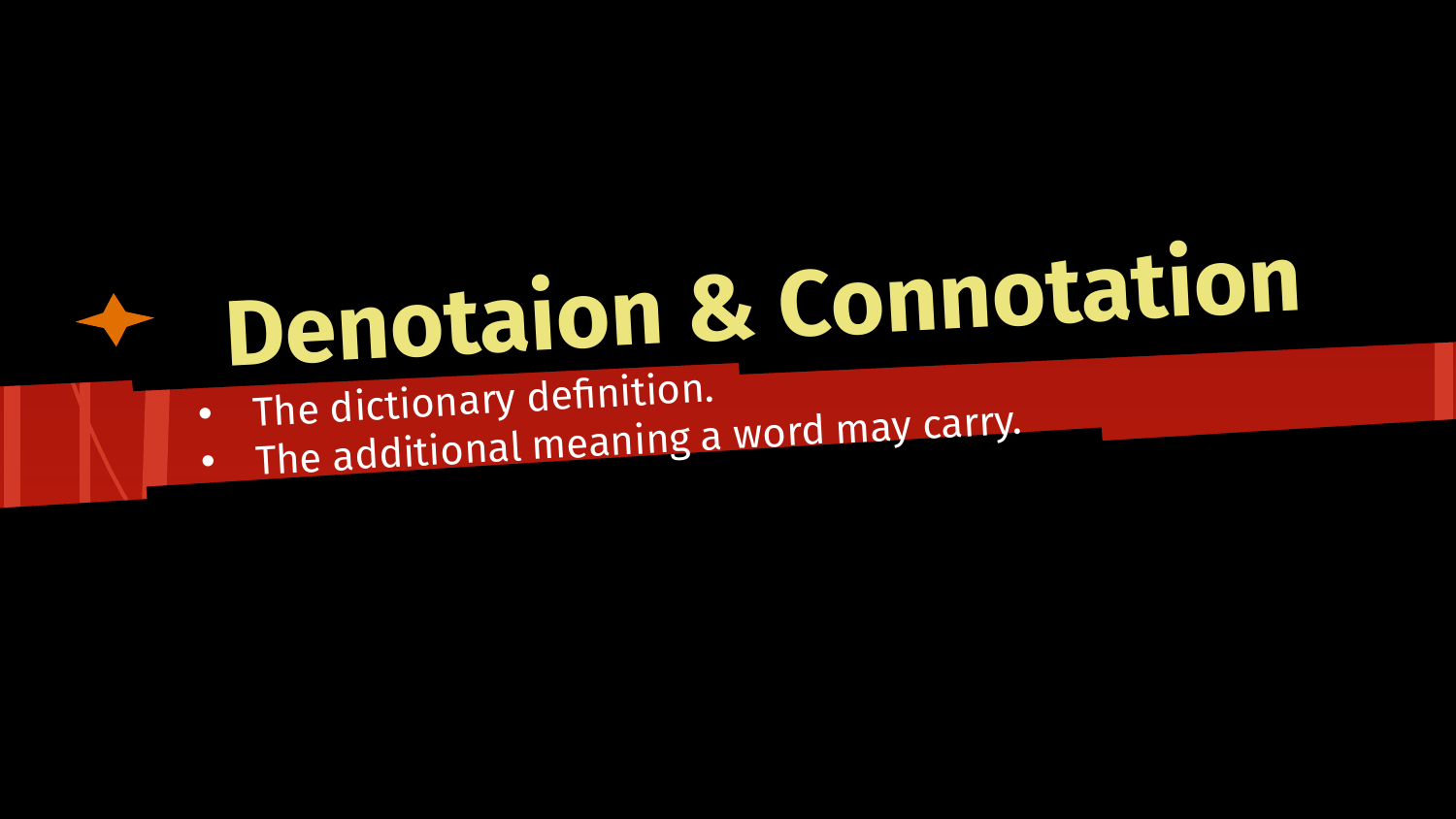

# Denotaion & Connotation
The dictionary definition.
The additional meaning a word may carry.